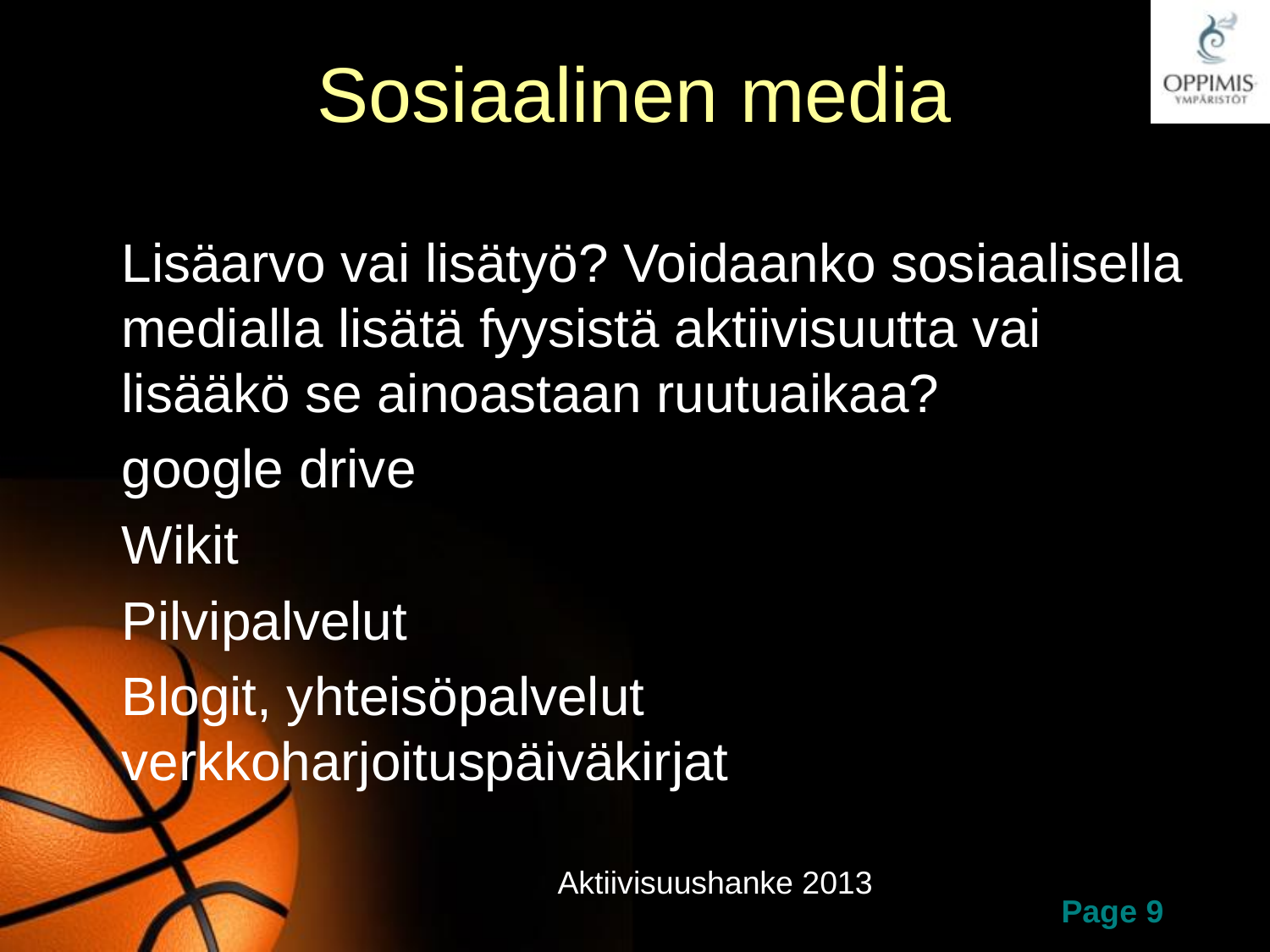

# Sosiaalinen media
	Lisäarvo vai lisätyö? Voidaanko sosiaalisella medialla lisätä fyysistä aktiivisuutta vai lisääkö se ainoastaan ruutuaikaa?
	google drive
	Wikit
		Pilvipalvelut
			Blogit, yhteisöpalvelut 				verkkoharjoituspäiväkirjat
Aktiivisuushanke 2013